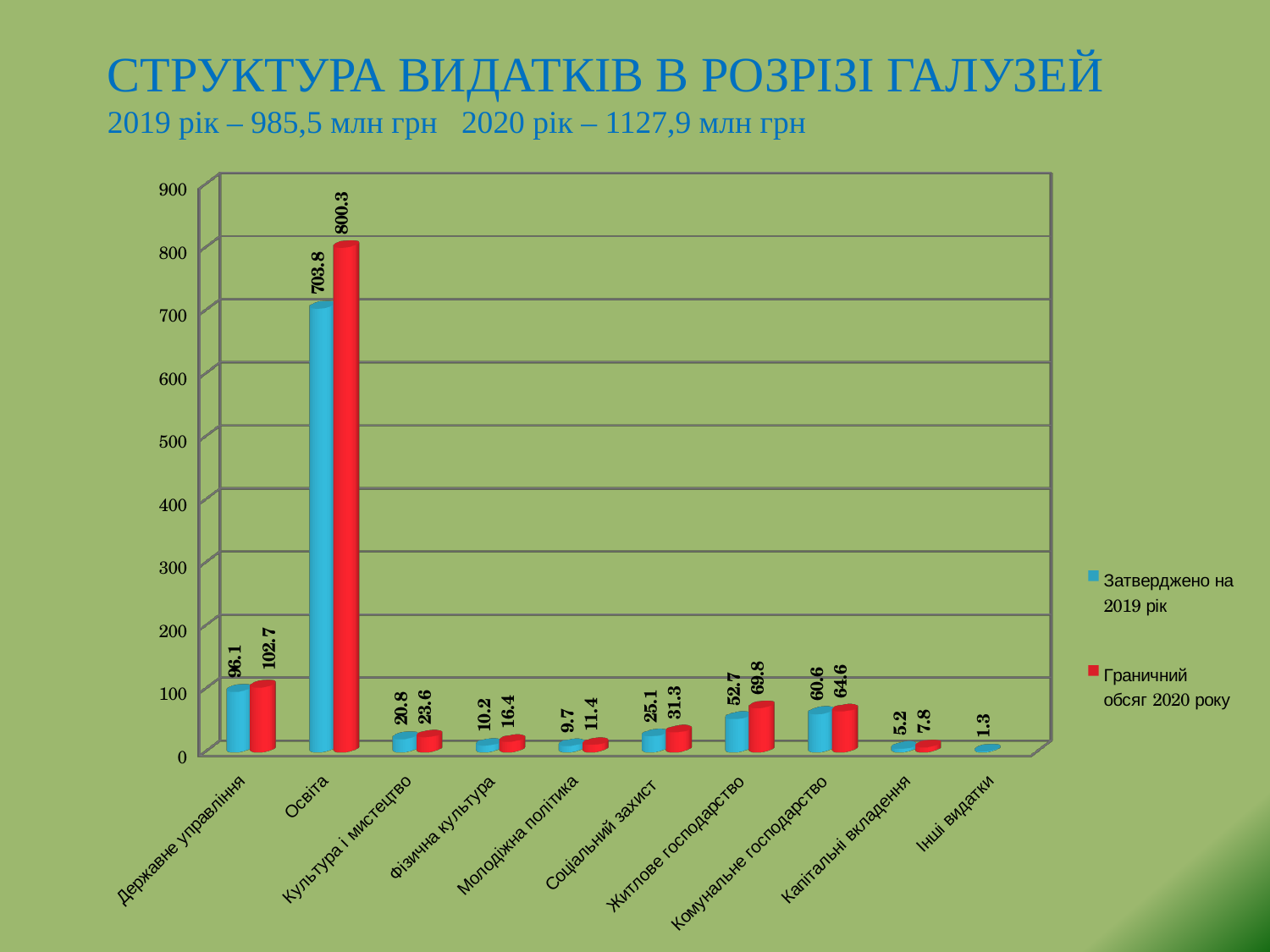

СТРУКТУРА ВИДАТКІВ В РОЗРІЗІ ГАЛУЗЕЙ
2019 рік – 985,5 млн грн   2020 рік – 1127,9 млн грн

[unsupported chart]